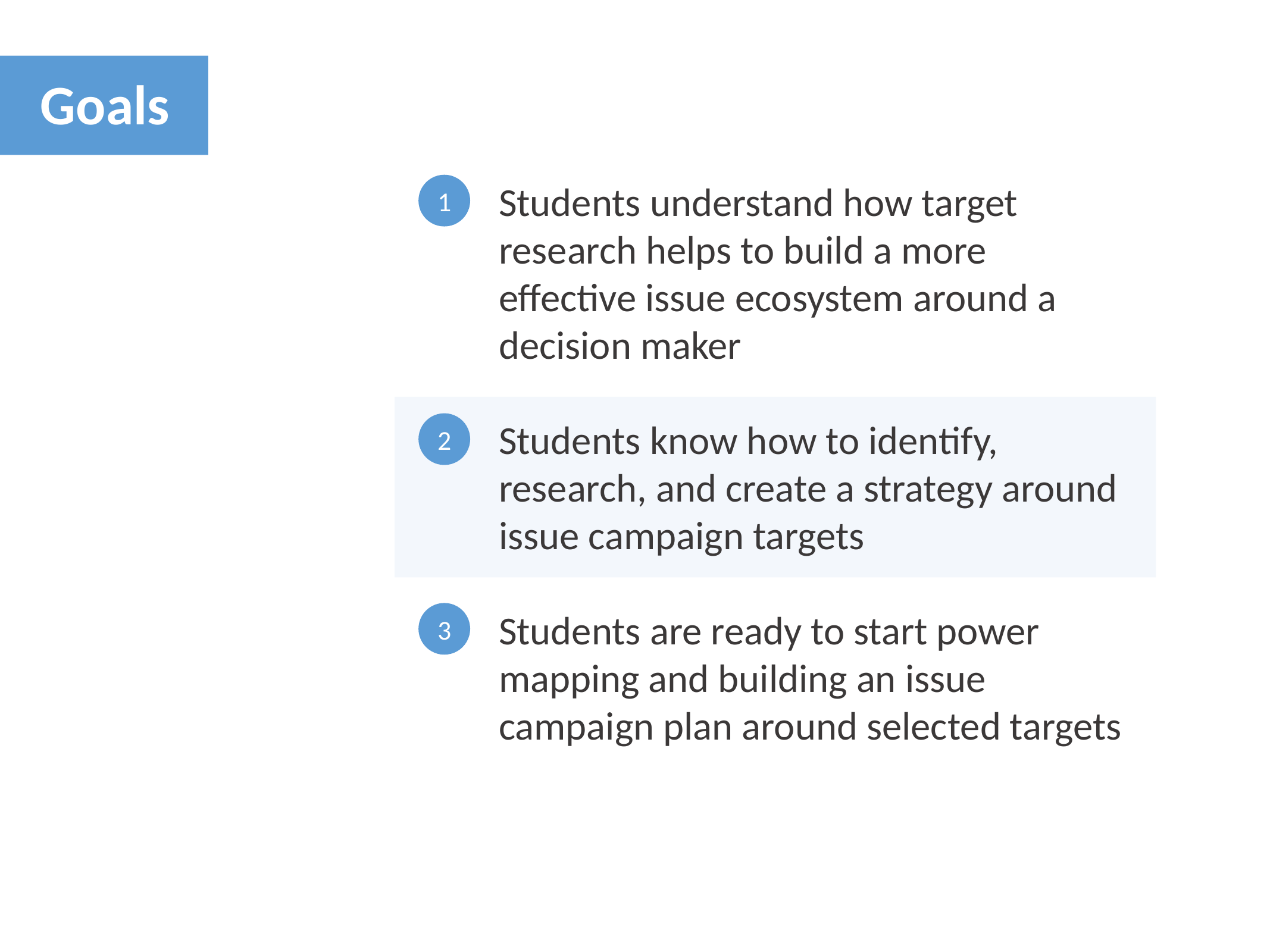

Goals
Students understand how target research helps to build a more effective issue ecosystem around a decision maker

Students know how to identify, research, and create a strategy around issue campaign targets

Students are ready to start power mapping and building an issue campaign plan around selected targets

1

2
3